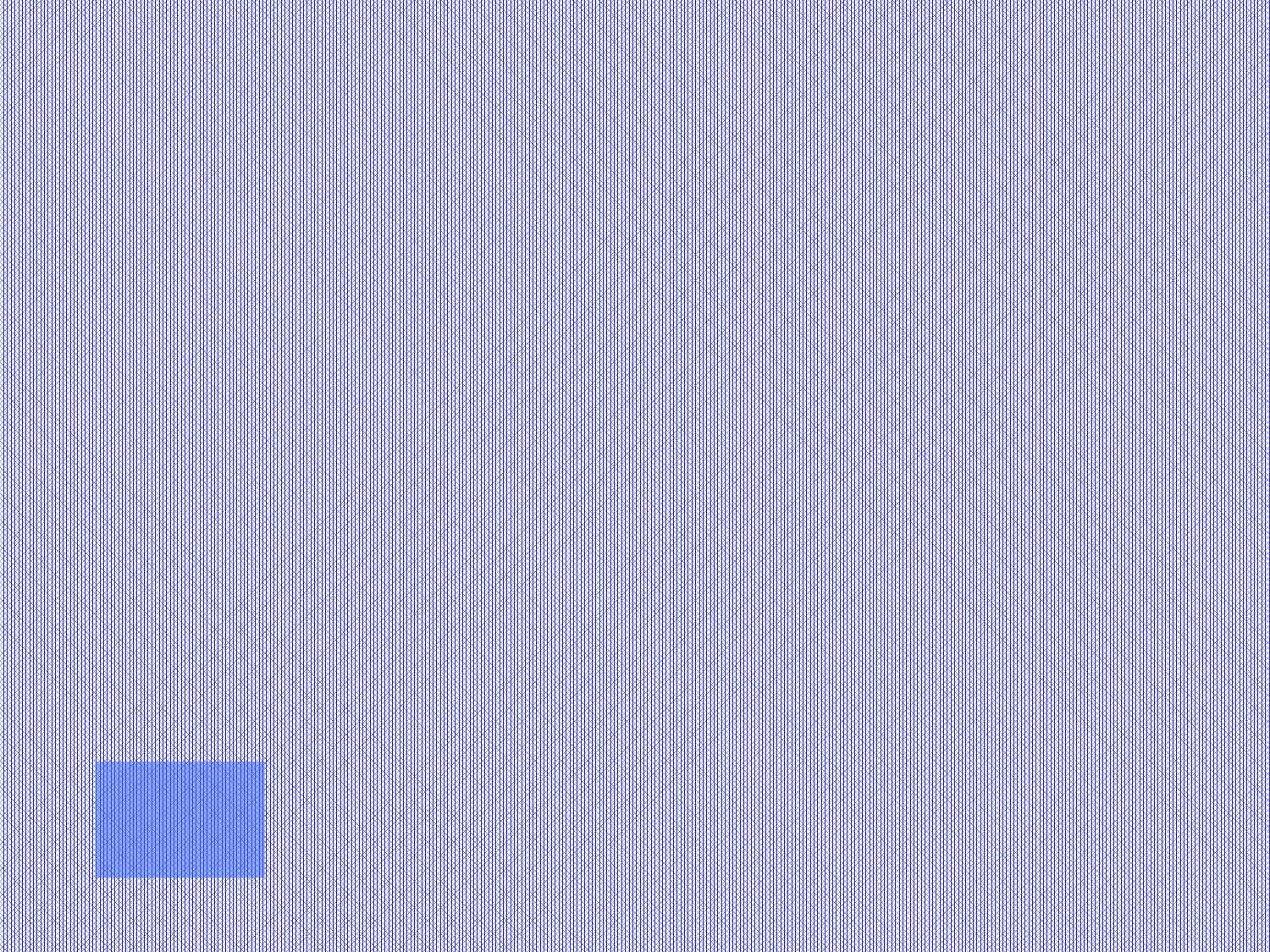

Eukaryotic organelle
that is called the cellular powerhouse,
also contains
their own circular DNA